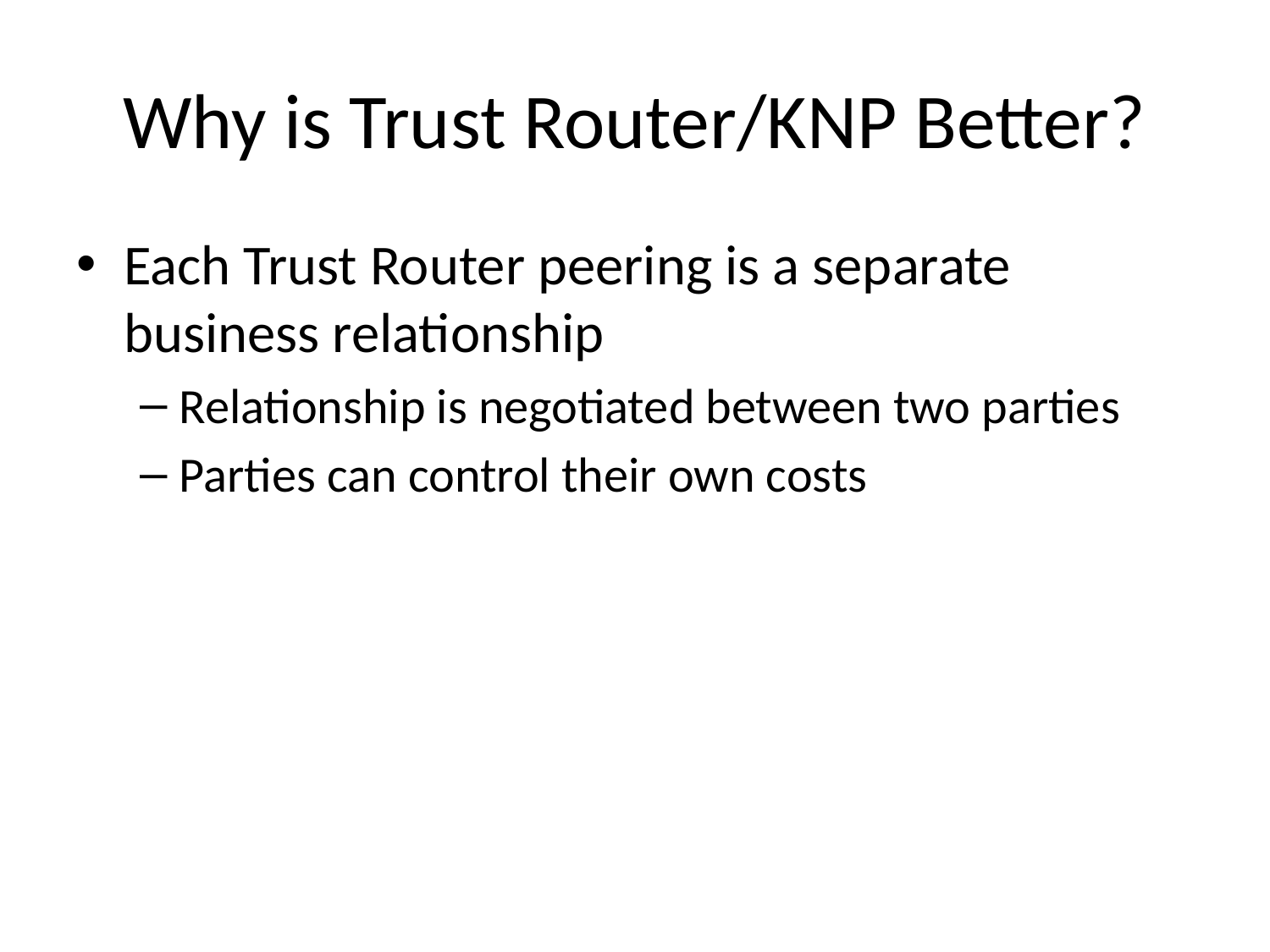

# Why is Trust Router/KNP Better?
Each Trust Router peering is a separate business relationship
Relationship is negotiated between two parties
Parties can control their own costs